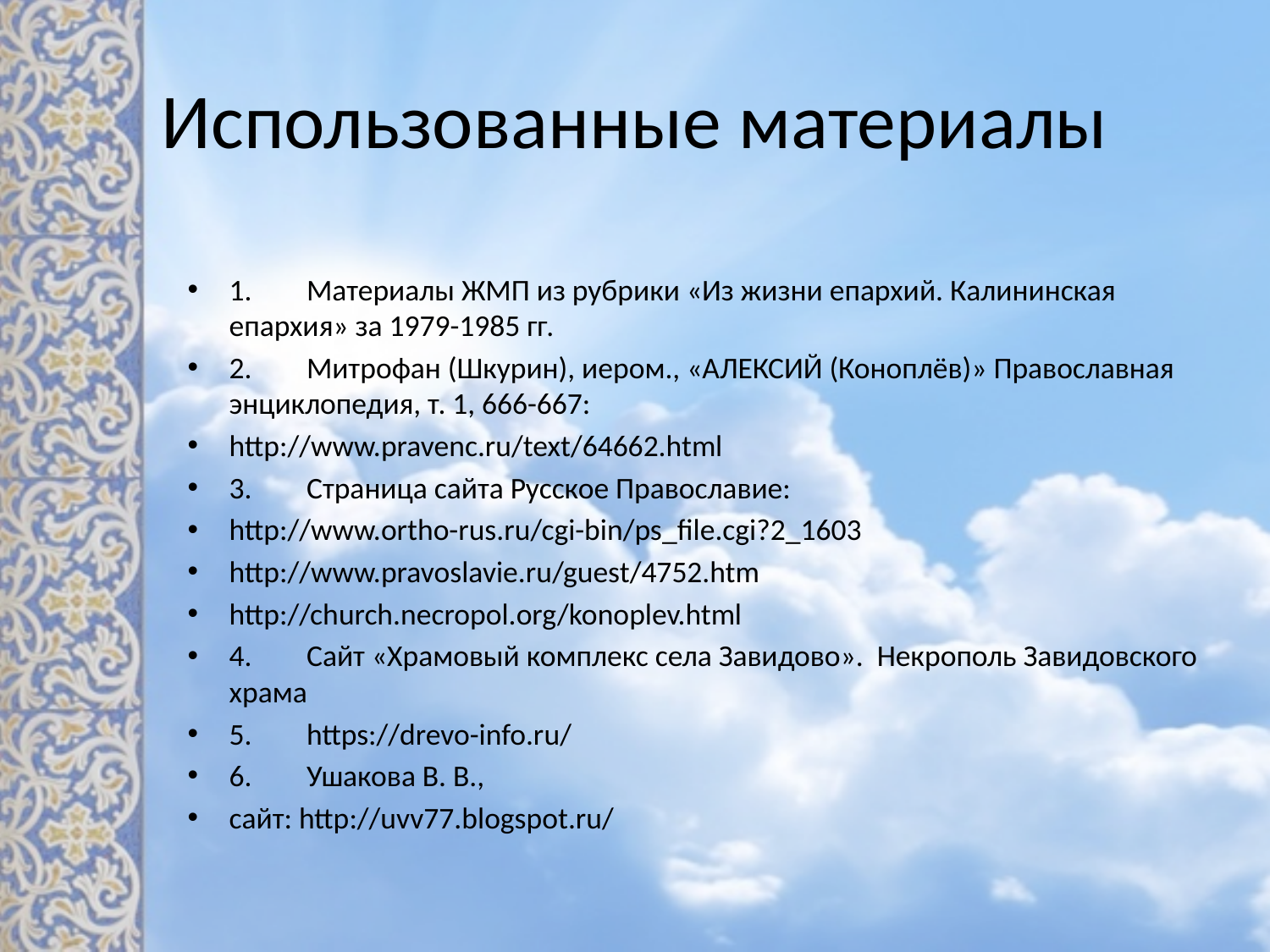

# Использованные материалы

1.	Материалы ЖМП из рубрики «Из жизни епархий. Калининская епархия» за 1979-1985 гг.
2.	Митрофан (Шкурин), иером., «АЛЕКСИЙ (Коноплёв)» Православная энциклопедия, т. 1, 666-667:
http://www.pravenc.ru/text/64662.html
3.	Страница сайта Русское Православие:
http://www.ortho-rus.ru/cgi-bin/ps_file.cgi?2_1603
http://www.pravoslavie.ru/guest/4752.htm
http://church.necropol.org/konoplev.html
4.	Сайт «Храмовый комплекс села Завидово».  Некрополь Завидовского храма
5.	https://drevo-info.ru/
6.	Ушакова В. В.,
cайт: http://uvv77.blogspot.ru/